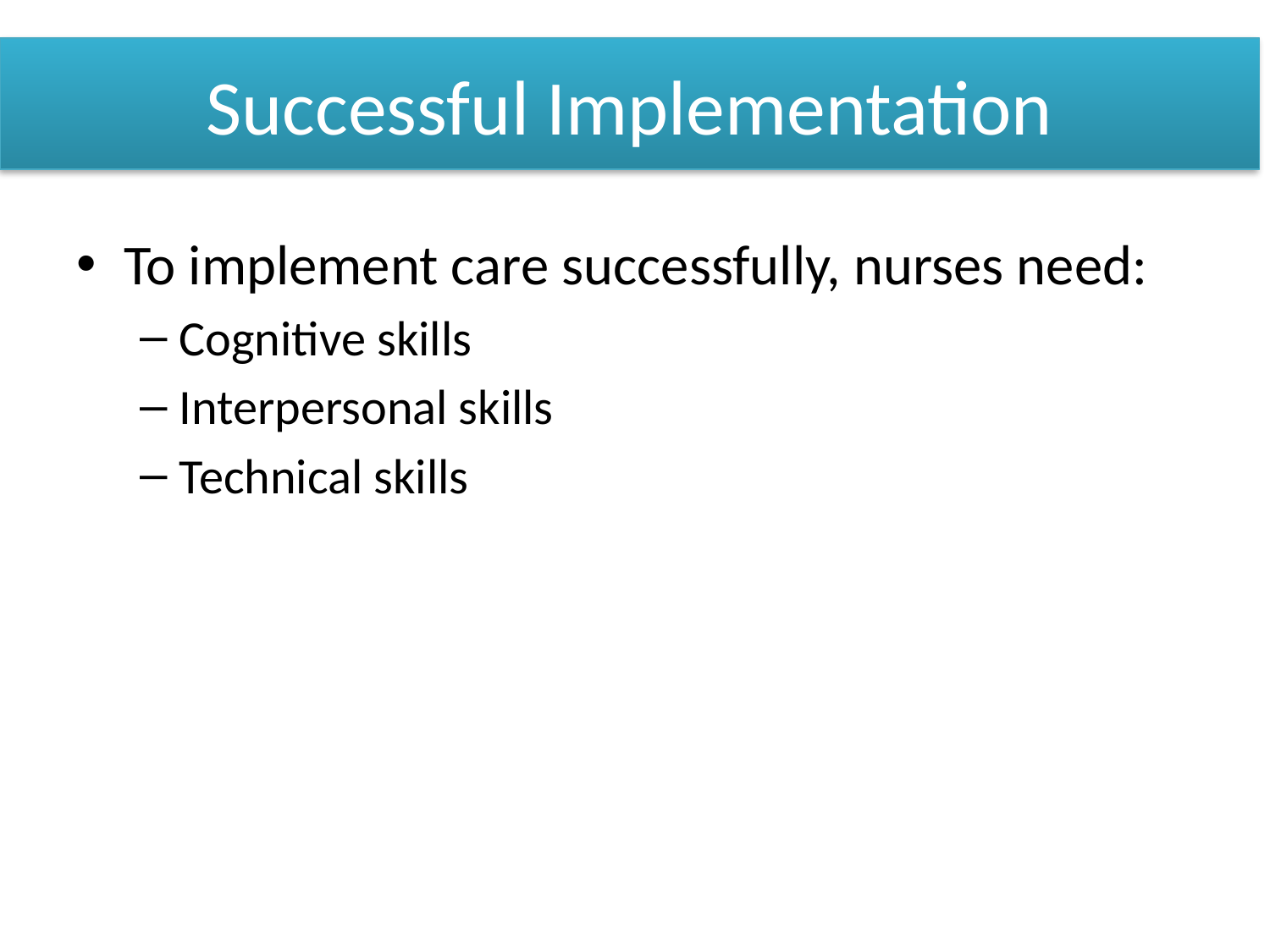

# Successful Implementation
To implement care successfully, nurses need:
Cognitive skills
Interpersonal skills
Technical skills